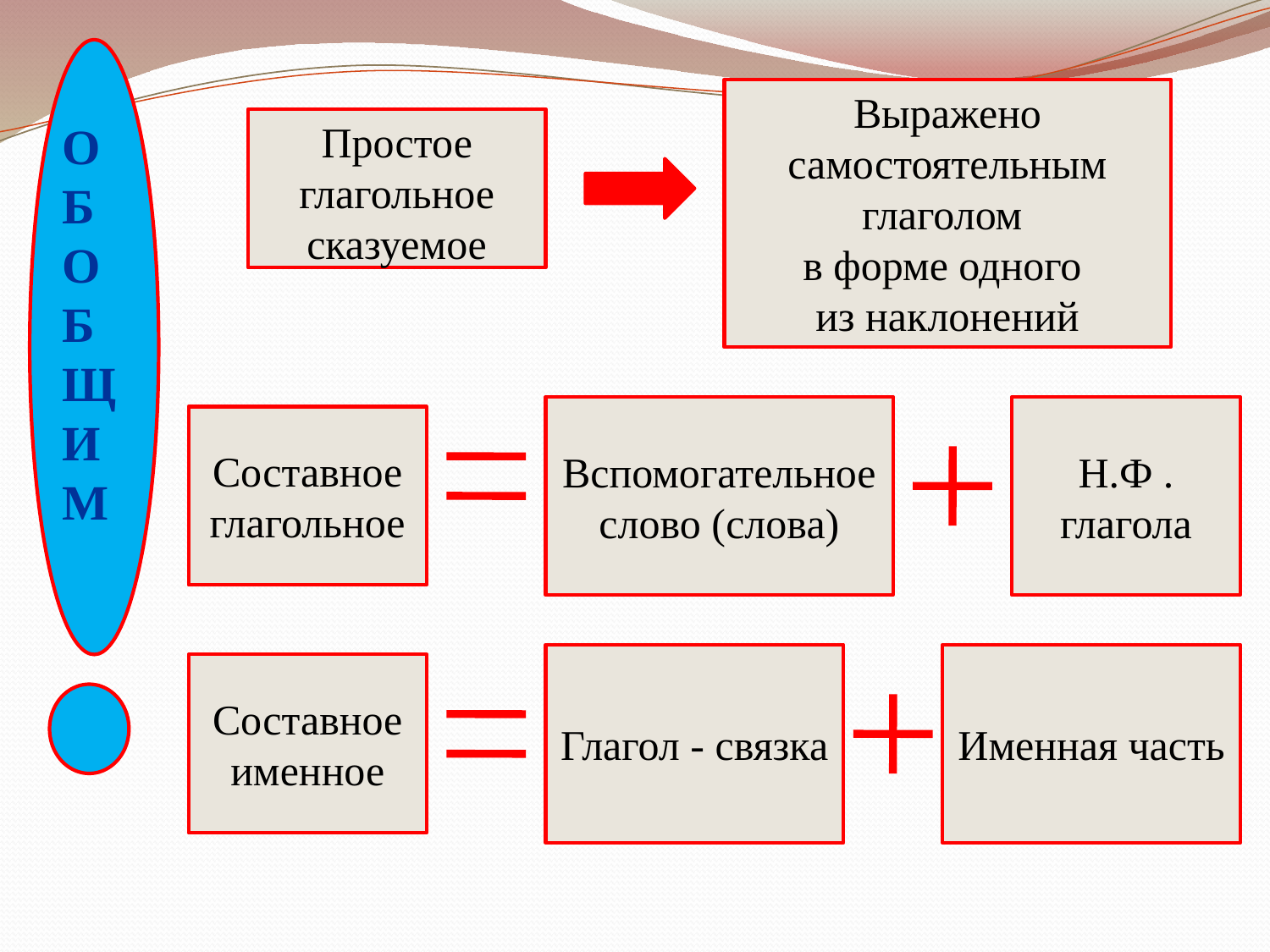

Выражено самостоятельным глаголом
в форме одного
из наклонений
ОБОБЩИМ

Простое
глагольное
сказуемое

Вспомогательное слово (слова)
Н.Ф .
глагола
Составное глагольное
Глагол - связка
Именная часть
Составное именное